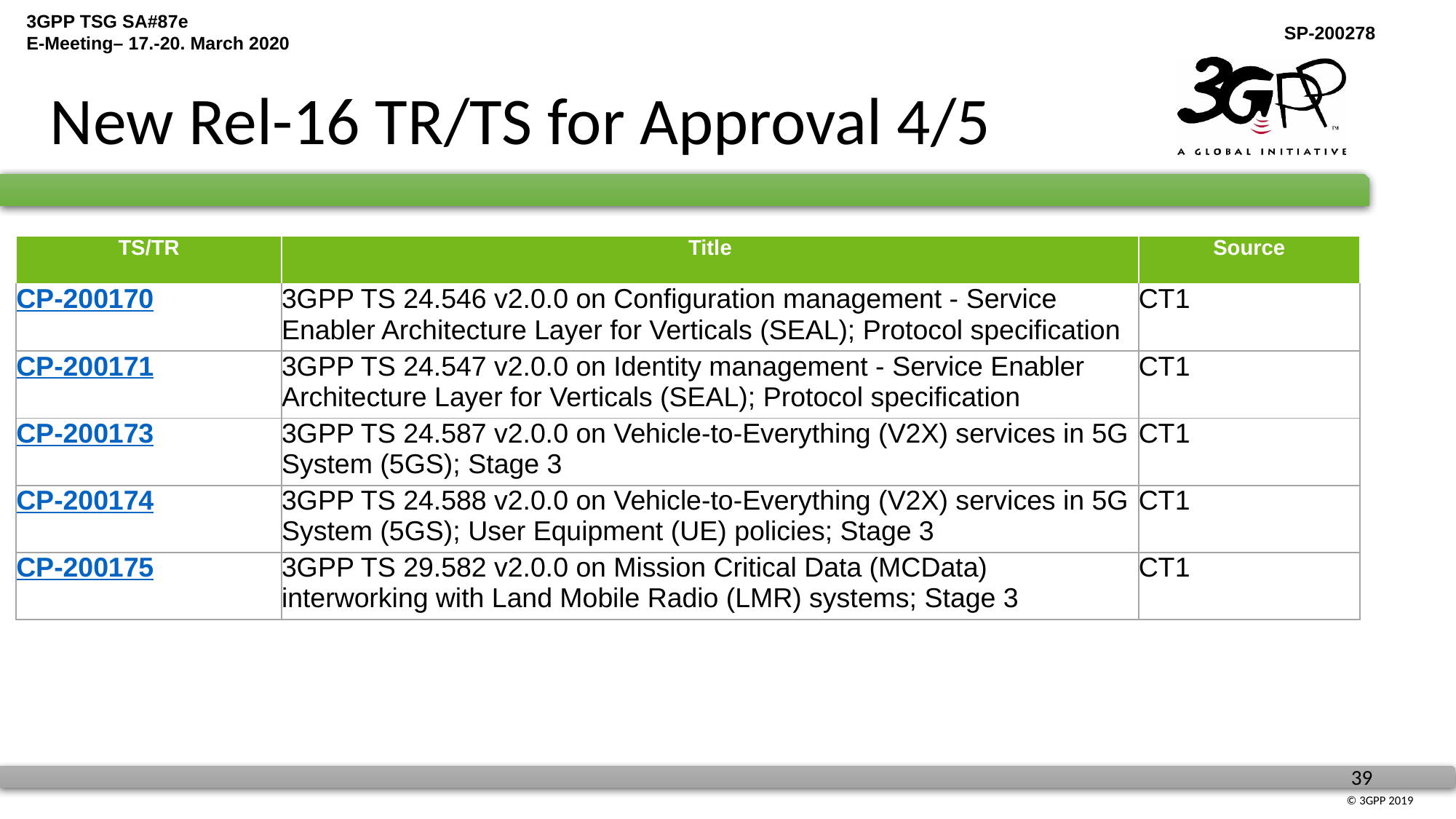

# New Rel-16 TR/TS for Approval 4/5
| TS/TR | Title | Source |
| --- | --- | --- |
| CP-200170 | 3GPP TS 24.546 v2.0.0 on Configuration management - Service Enabler Architecture Layer for Verticals (SEAL); Protocol specification | CT1 |
| CP-200171 | 3GPP TS 24.547 v2.0.0 on Identity management - Service Enabler Architecture Layer for Verticals (SEAL); Protocol specification | CT1 |
| CP-200173 | 3GPP TS 24.587 v2.0.0 on Vehicle-to-Everything (V2X) services in 5G System (5GS); Stage 3 | CT1 |
| CP-200174 | 3GPP TS 24.588 v2.0.0 on Vehicle-to-Everything (V2X) services in 5G System (5GS); User Equipment (UE) policies; Stage 3 | CT1 |
| CP-200175 | 3GPP TS 29.582 v2.0.0 on Mission Critical Data (MCData) interworking with Land Mobile Radio (LMR) systems; Stage 3 | CT1 |